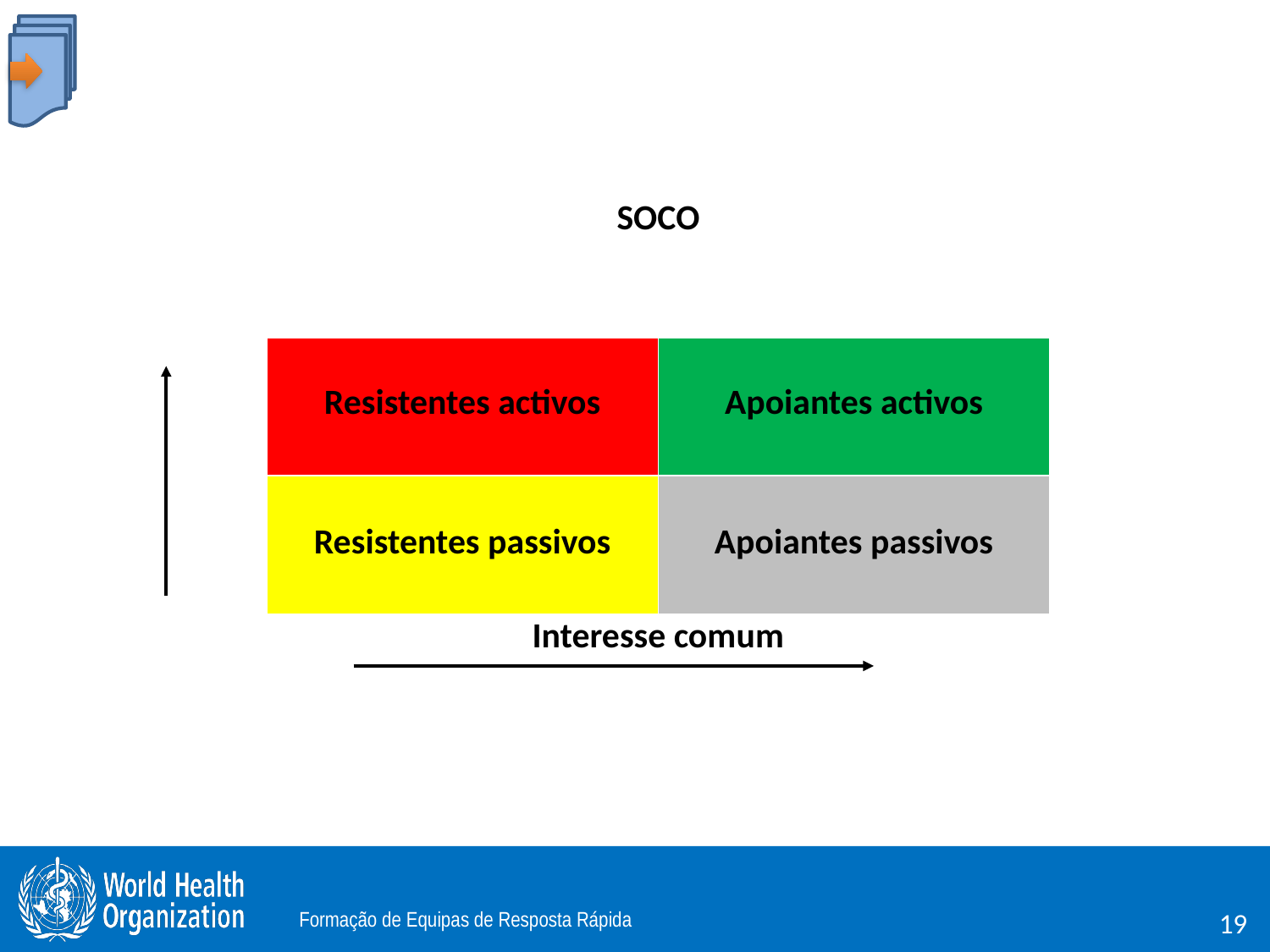

Análise do público
#
|  | SOCO |  |
| --- | --- | --- |
| Investir energia | Resistentes activos | Apoiantes activos |
|  | Resistentes passivos | Apoiantes passivos |
|  | Interesse comum |  |